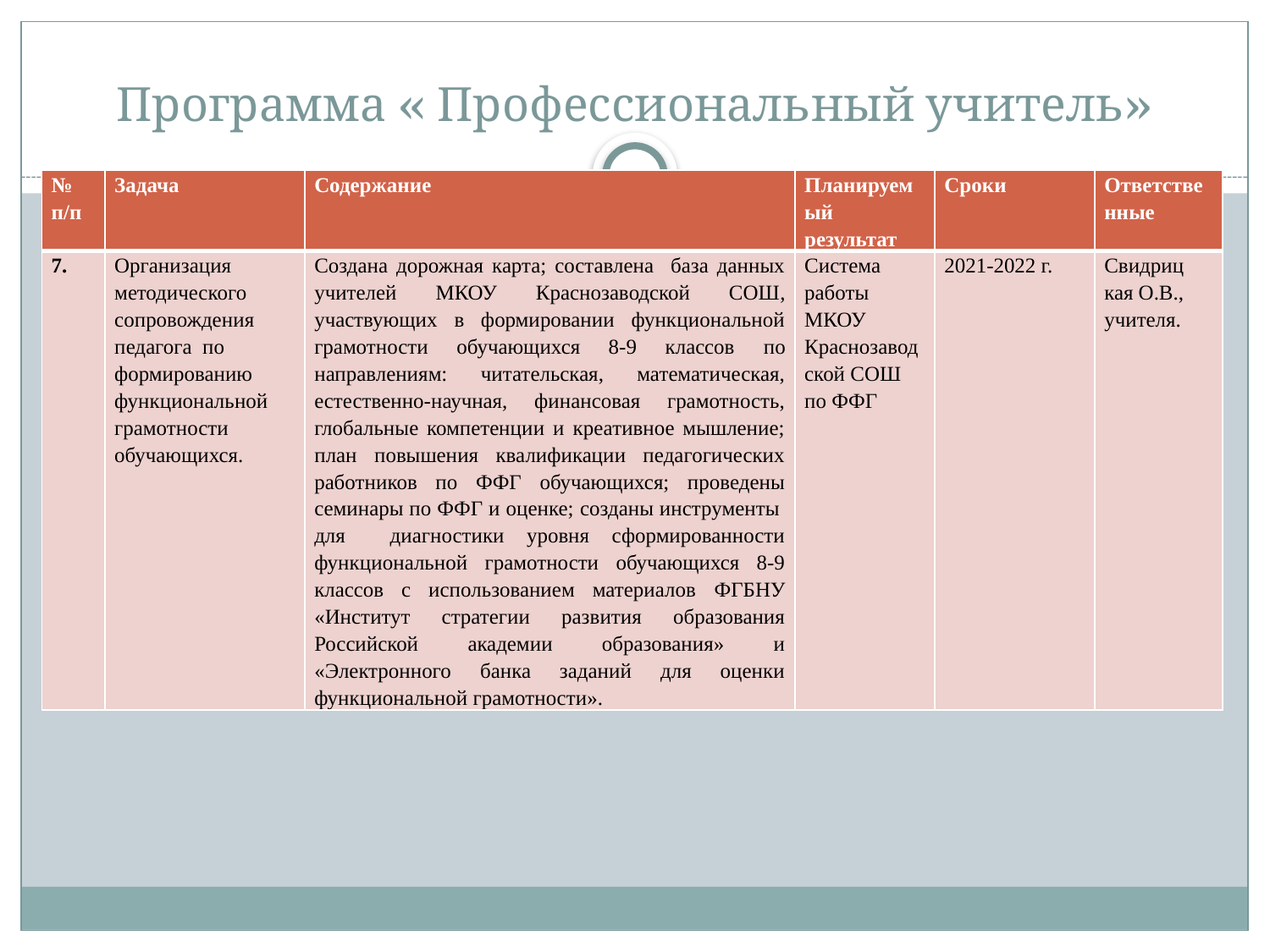

# Программа « Профессиональный учитель»
| № п/п | Задача | Содержание | Планируемый результат | Сроки | Ответственные |
| --- | --- | --- | --- | --- | --- |
| 7. | Организация методического сопровождения педагога по формированию функциональной грамотности обучающихся. | Создана дорожная карта; составлена база данных учителей МКОУ Краснозаводской СОШ, участвующих в формировании функциональной грамотности обучающихся 8-9 классов по направлениям: читательская, математическая, естественно-научная, финансовая грамотность, глобальные компетенции и креативное мышление; план повышения квалификации педагогических работников по ФФГ обучающихся; проведены семинары по ФФГ и оценке; созданы инструменты для диагностики уровня сформированности функциональной грамотности обучающихся 8-9 классов с использованием материалов ФГБНУ «Институт стратегии развития образования Российской академии образования» и «Электронного банка заданий для оценки функциональной грамотности». | Система работы МКОУ Краснозаводской СОШ по ФФГ | 2021-2022 г. | Свидриц кая О.В., учителя. |